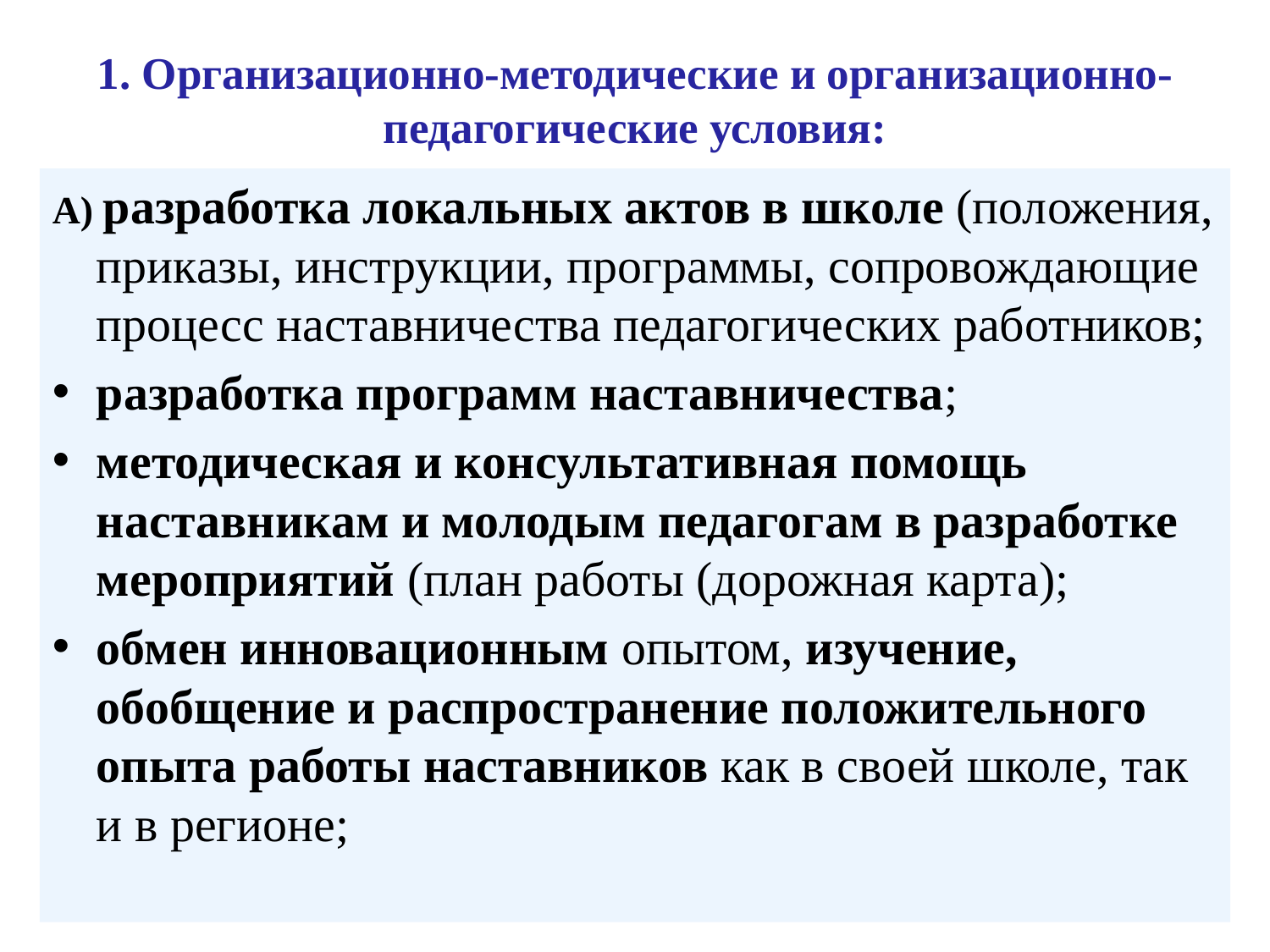

# 1. Организационно-методические и организационно-педагогические условия:
А) разработка локальных актов в школе (положения, приказы, инструкции, программы, сопровождающие процесс наставничества педагогических работников;
разработка программ наставничества;
методическая и консультативная помощь наставникам и молодым педагогам в разработке мероприятий (план работы (дорожная карта);
обмен инновационным опытом, изучение, обобщение и распространение положительного опыта работы наставников как в своей школе, так и в регионе;